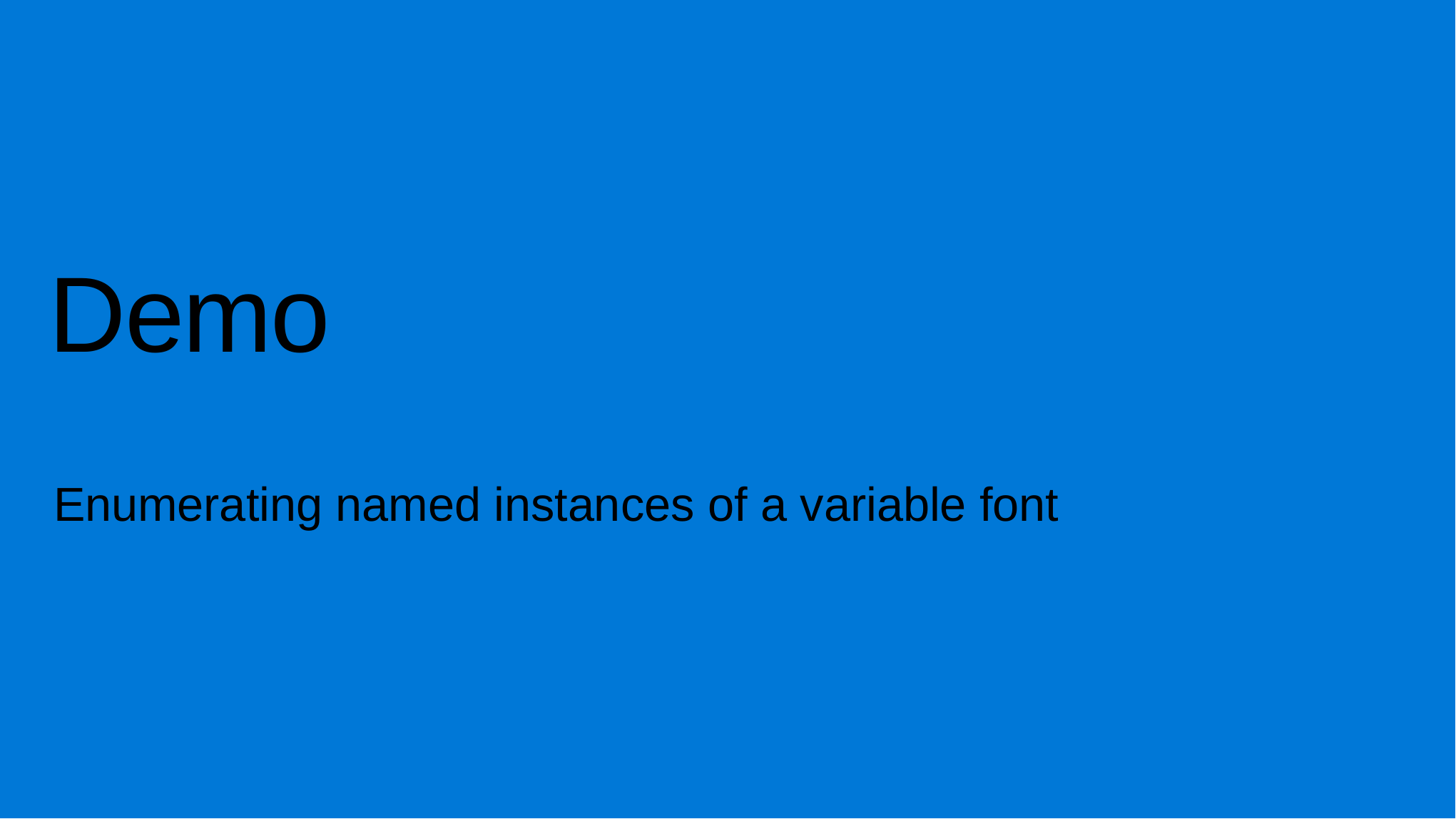

# Demo
Enumerating named instances of a variable font